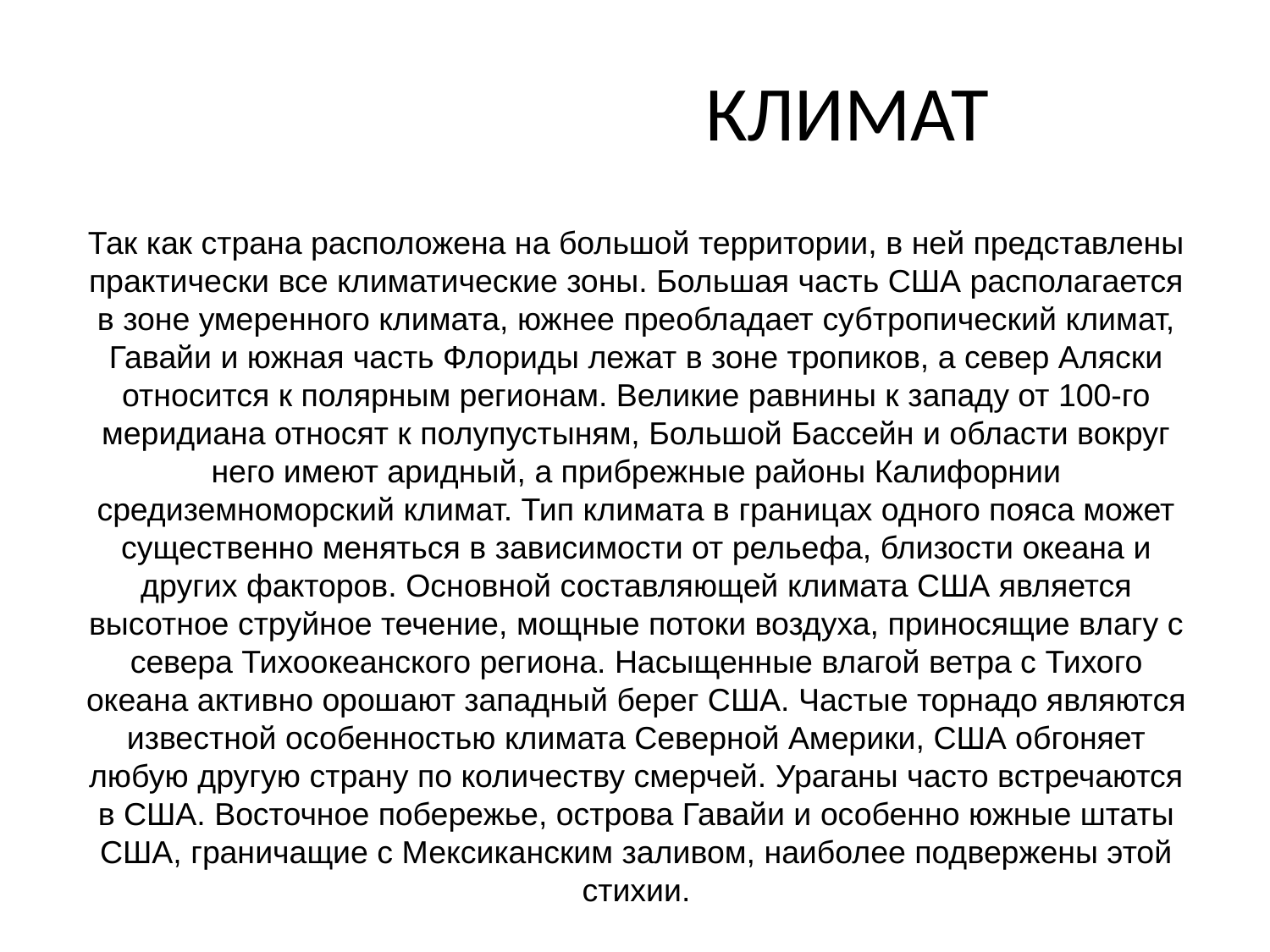

# КЛИМАТ
Так как страна расположена на большой территории, в ней представлены практически все климатические зоны. Большая часть США располагается в зоне умеренного климата, южнее преобладает субтропический климат, Гавайи и южная часть Флориды лежат в зоне тропиков, а север Аляски относится к полярным регионам. Великие равнины к западу от 100-го меридиана относят к полупустыням, Большой Бассейн и области вокруг него имеют аридный, а прибрежные районы Калифорнии средиземноморский климат. Тип климата в границах одного пояса может существенно меняться в зависимости от рельефа, близости океана и других факторов. Основной составляющей климата США является высотное струйное течение, мощные потоки воздуха, приносящие влагу с севера Тихоокеанского региона. Насыщенные влагой ветра с Тихого океана активно орошают западный берег США. Частые торнадо являются известной особенностью климата Северной Америки, США обгоняет любую другую страну по количеству смерчей. Ураганы часто встречаются в США. Восточное побережье, острова Гавайи и особенно южные штаты США, граничащие с Мексиканским заливом, наиболее подвержены этой стихии.